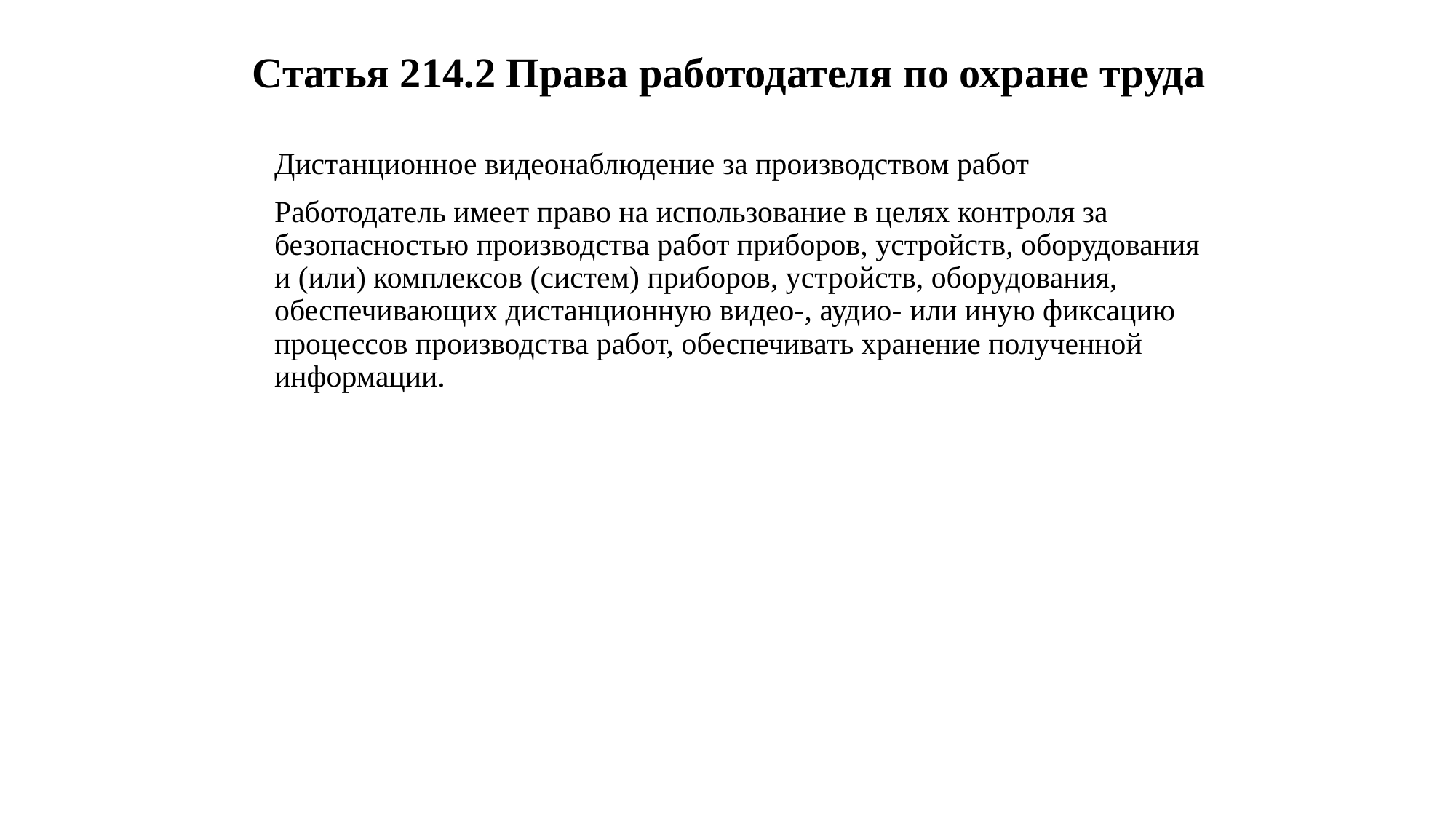

# Статья 214.2 Права работодателя по охране труда
Дистанционное видеонаблюдение за производством работ
Работодатель имеет право на использование в целях контроля за безопасностью производства работ приборов, устройств, оборудования и (или) комплексов (систем) приборов, устройств, оборудования, обеспечивающих дистанционную видео-, аудио- или иную фиксацию процессов производства работ, обеспечивать хранение полученной информации.